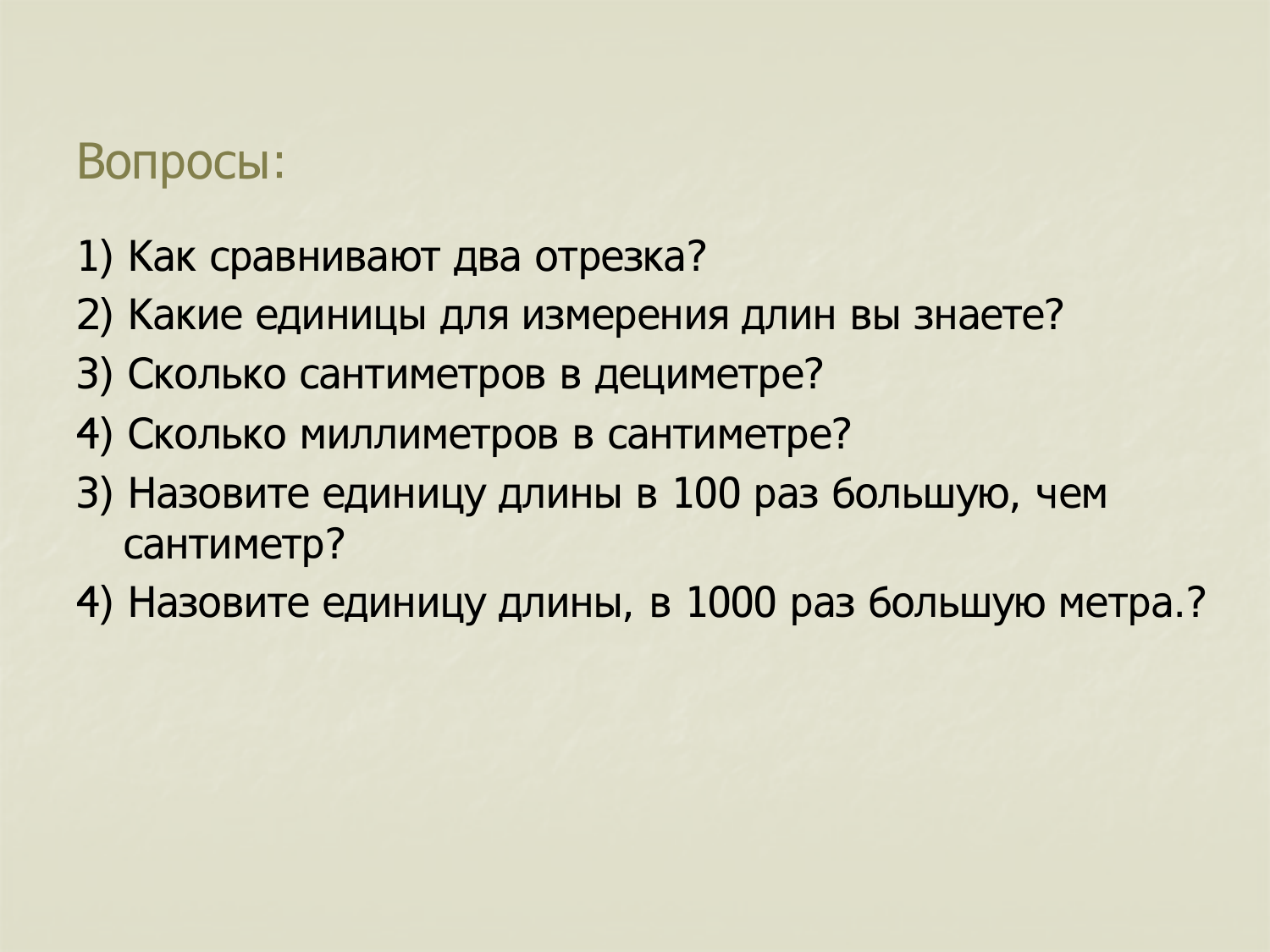

# Вопросы:
1) Как сравнивают два отрезка?
2) Какие единицы для измерения длин вы знаете?
3) Сколько сантиметров в дециметре?
4) Сколько миллиметров в сантиметре?
3) Назовите единицу длины в 100 раз большую, чем сантиметр?
4) Назовите единицу длины, в 1000 раз большую метра.?